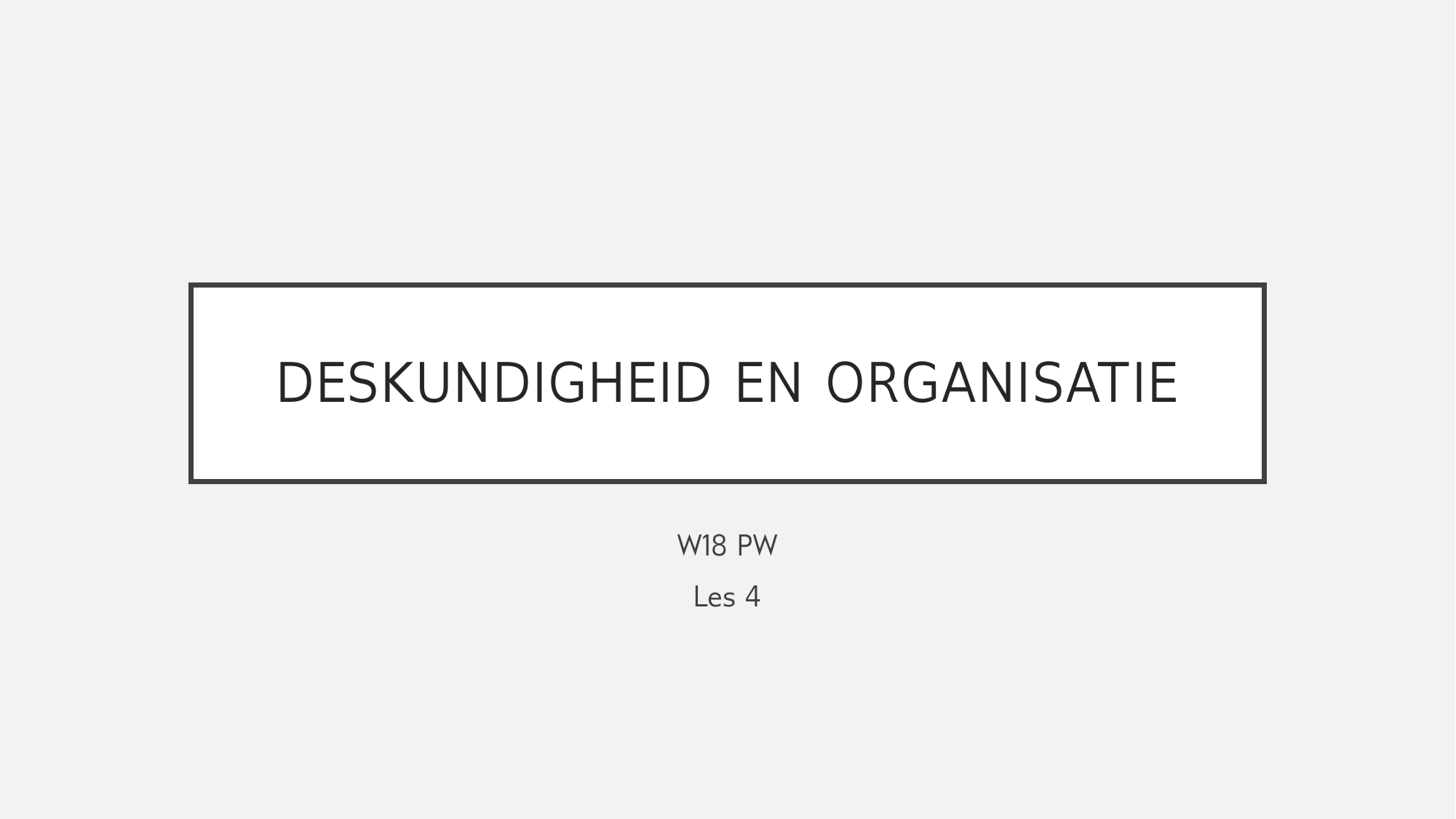

# Deskundigheid en organisatie
W18 PW
Les 4